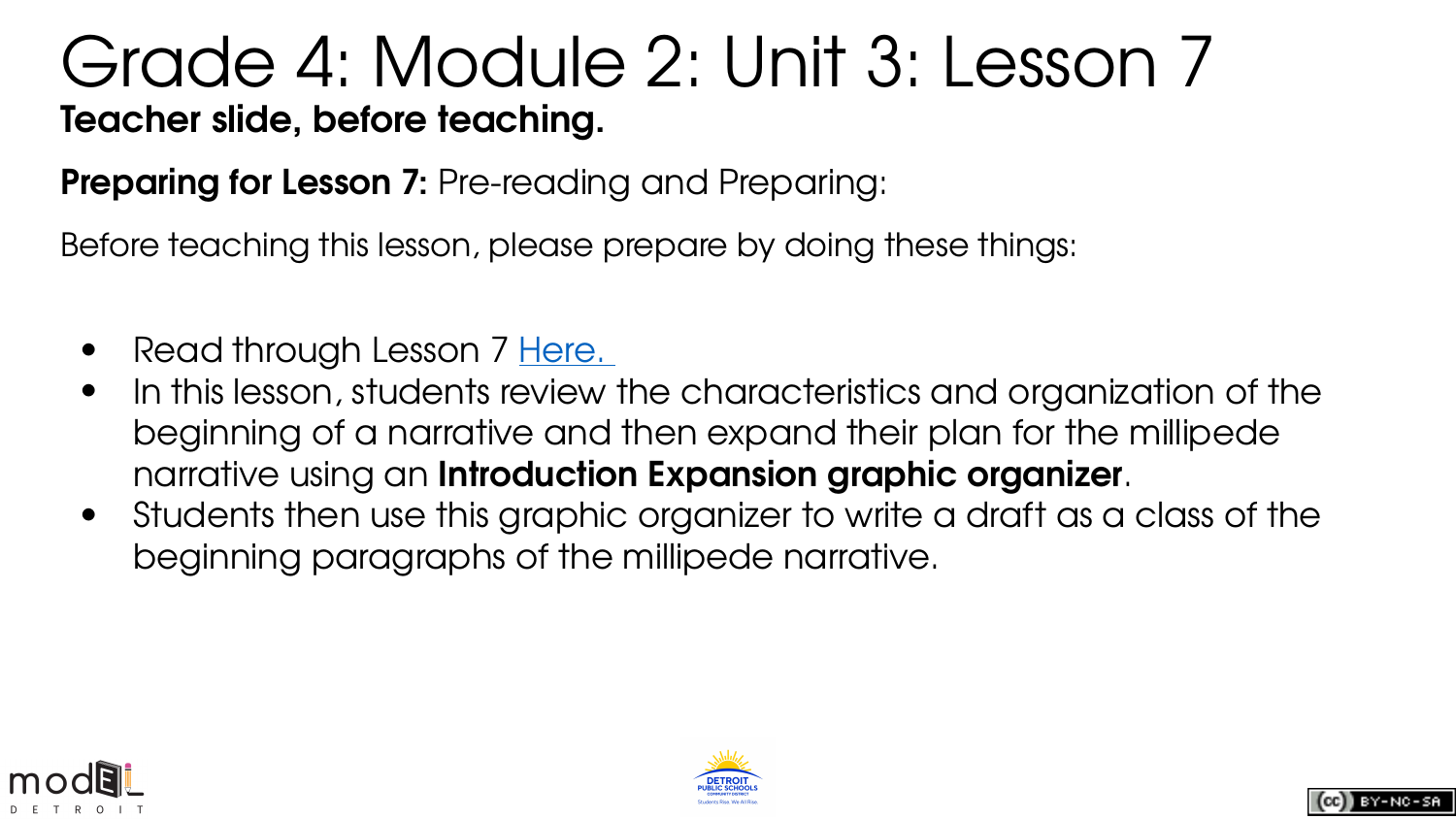

# Grade 4: Module 2: Unit 3: Lesson 7
Teacher slide, before teaching.

Preparing for Lesson 7: Pre-reading and Preparing:
Before teaching this lesson, please prepare by doing these things:
Read through Lesson 7 Here.
In this lesson, students review the characteristics and organization of the beginning of a narrative and then expand their plan for the millipede narrative using an Introduction Expansion graphic organizer.
Students then use this graphic organizer to write a draft as a class of the beginning paragraphs of the millipede narrative.